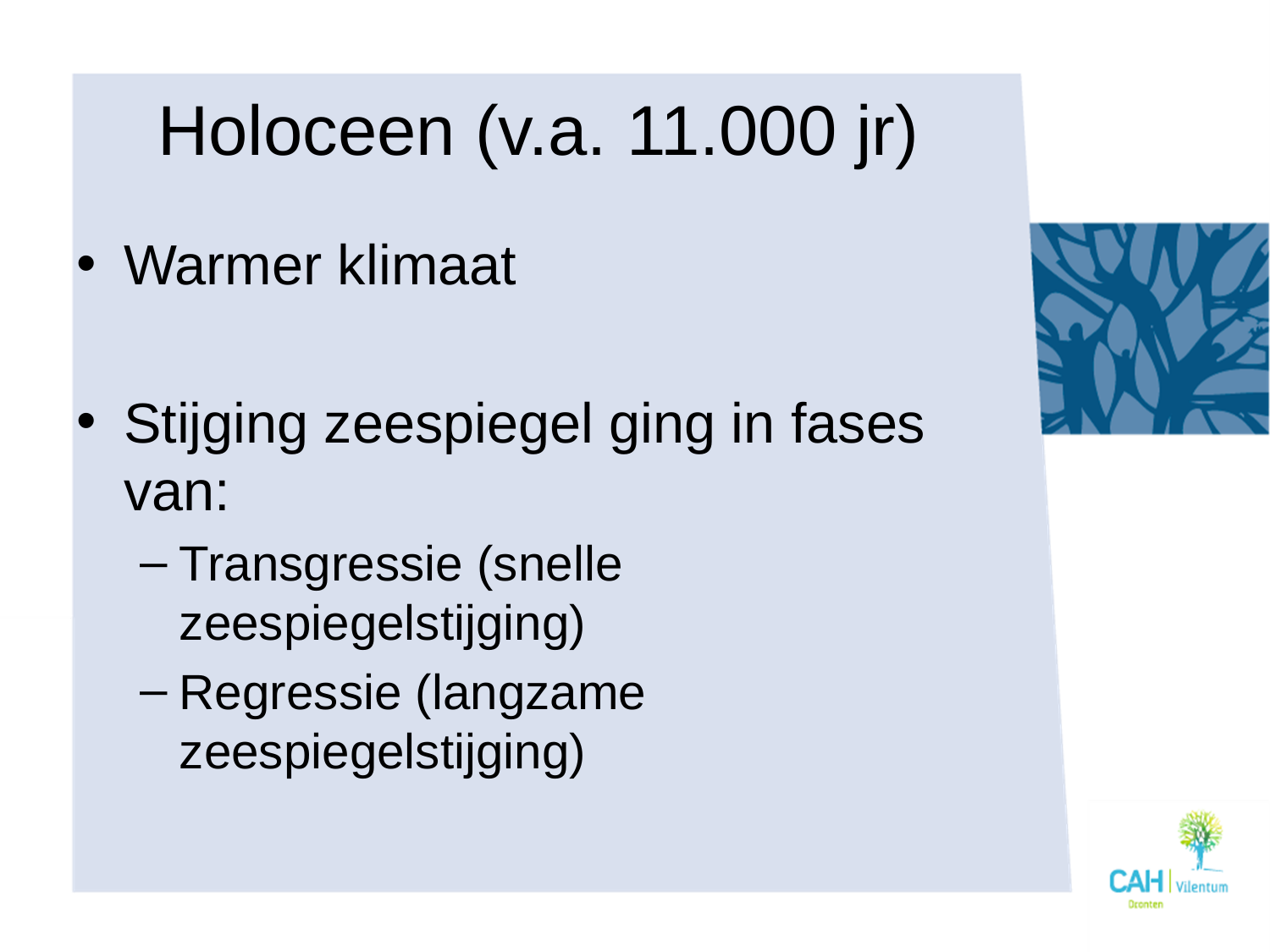

# Holoceen (v.a. 11.000 jr)
Warmer klimaat

Stijging zeespiegel ging in fases van:
Transgressie (snelle zeespiegelstijging)
Regressie (langzame zeespiegelstijging)